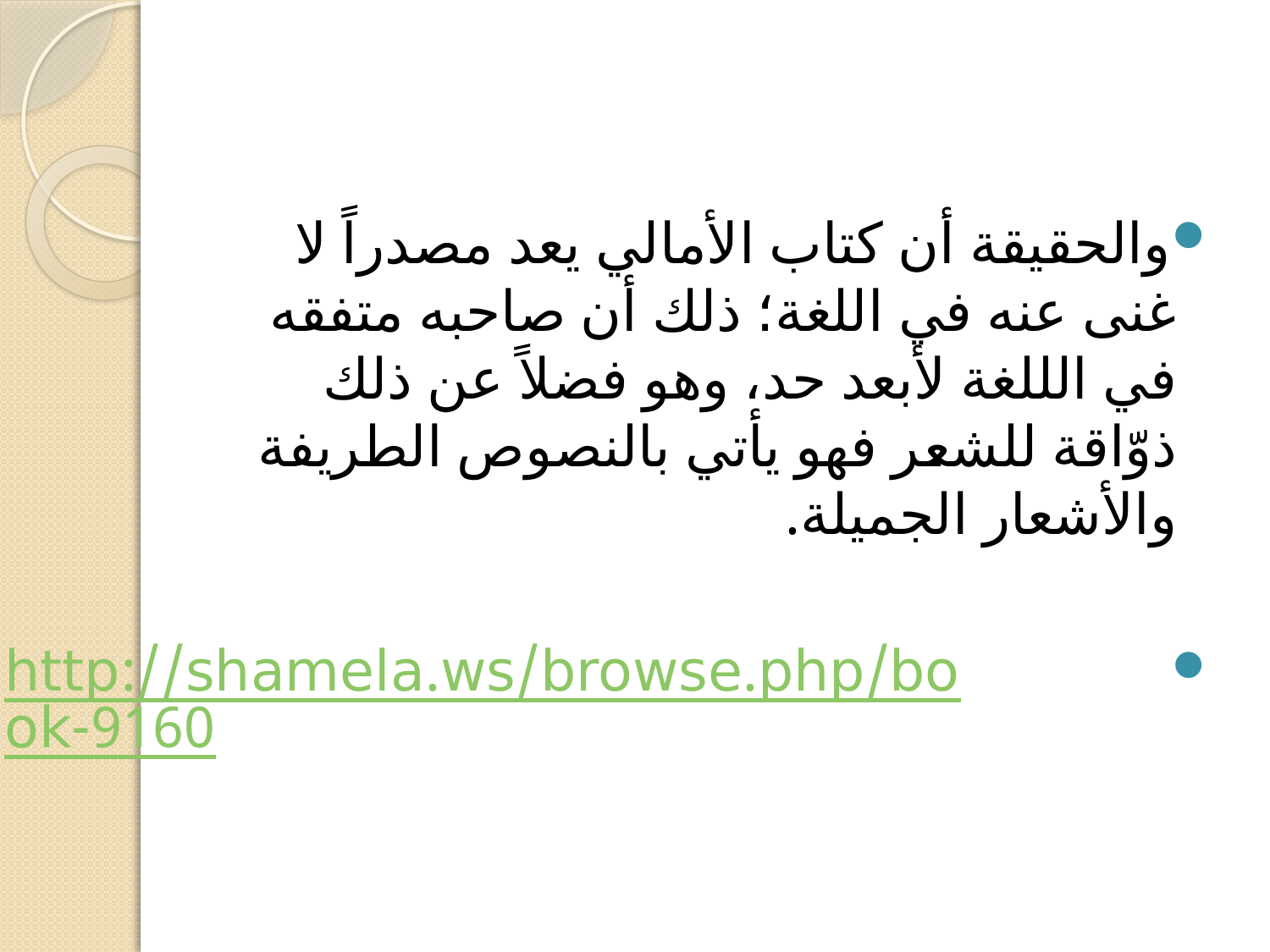

#
والحقيقة أن كتاب الأمالي يعد مصدراً لا غنى عنه في اللغة؛ ذلك أن صاحبه متفقه في الللغة لأبعد حد، وهو فضلاً عن ذلك ذوّاقة للشعر فهو يأتي بالنصوص الطريفة والأشعار الجميلة.

http://shamela.ws/browse.php/book-9160